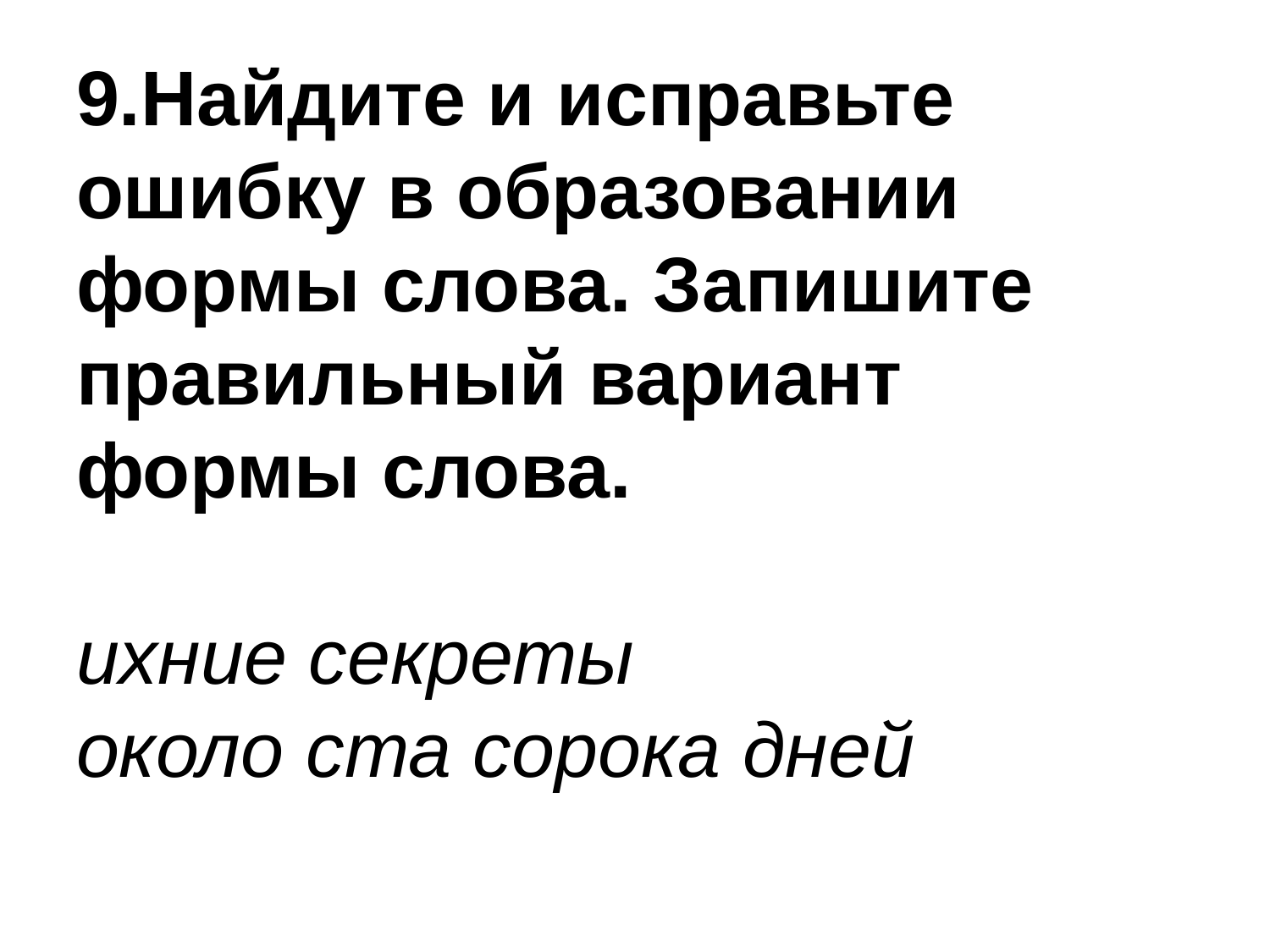

# 9.Найдите и исправьте ошибку в образовании формы слова. Запишите правильный вариант формы слова. ихние секреты около ста сорока дней